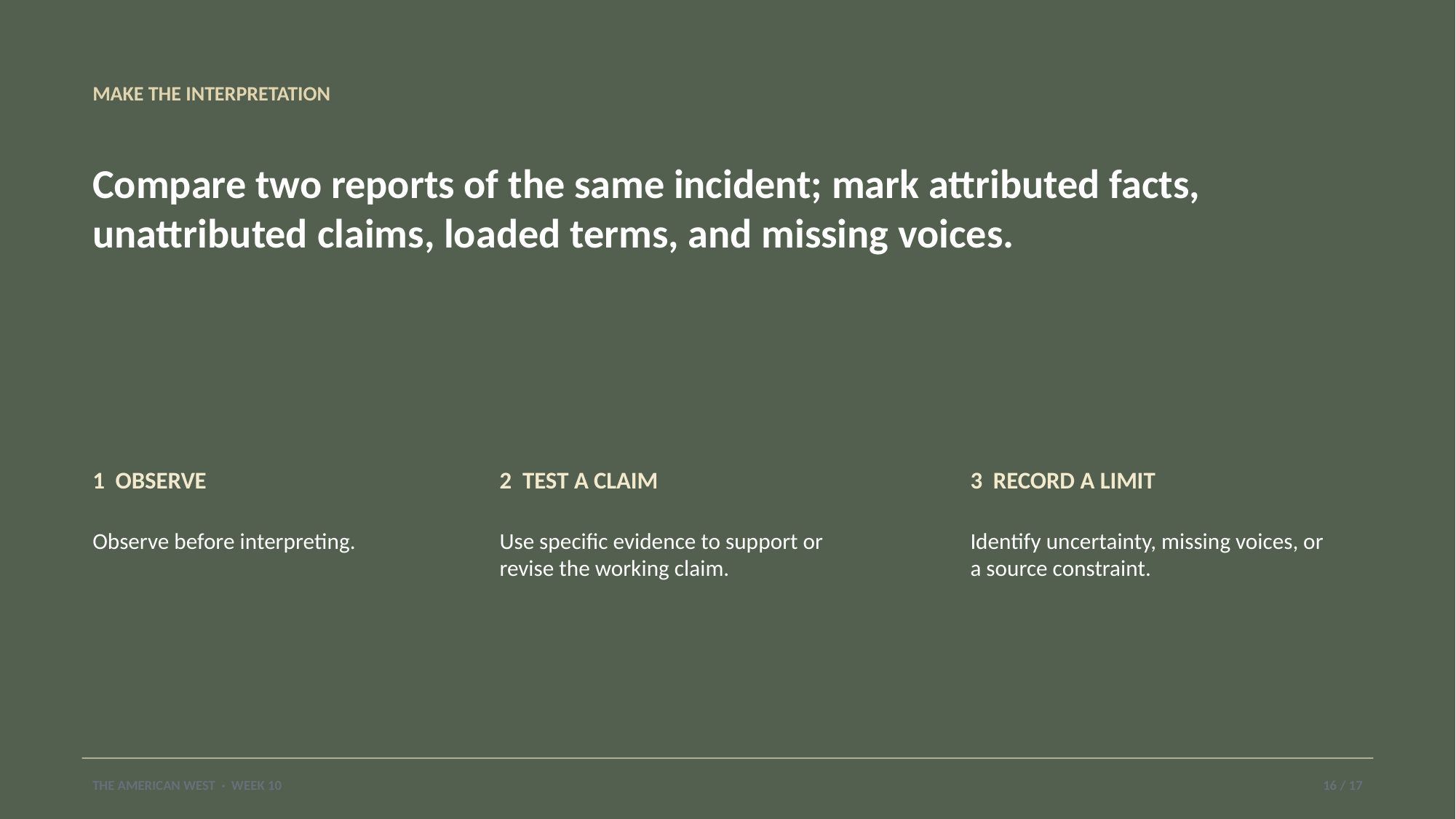

MAKE THE INTERPRETATION
Compare two reports of the same incident; mark attributed facts, unattributed claims, loaded terms, and missing voices.
1  OBSERVE
2  TEST A CLAIM
3  RECORD A LIMIT
Observe before interpreting.
Use specific evidence to support or revise the working claim.
Identify uncertainty, missing voices, or a source constraint.

THE AMERICAN WEST  ·  WEEK 10
16 / 17